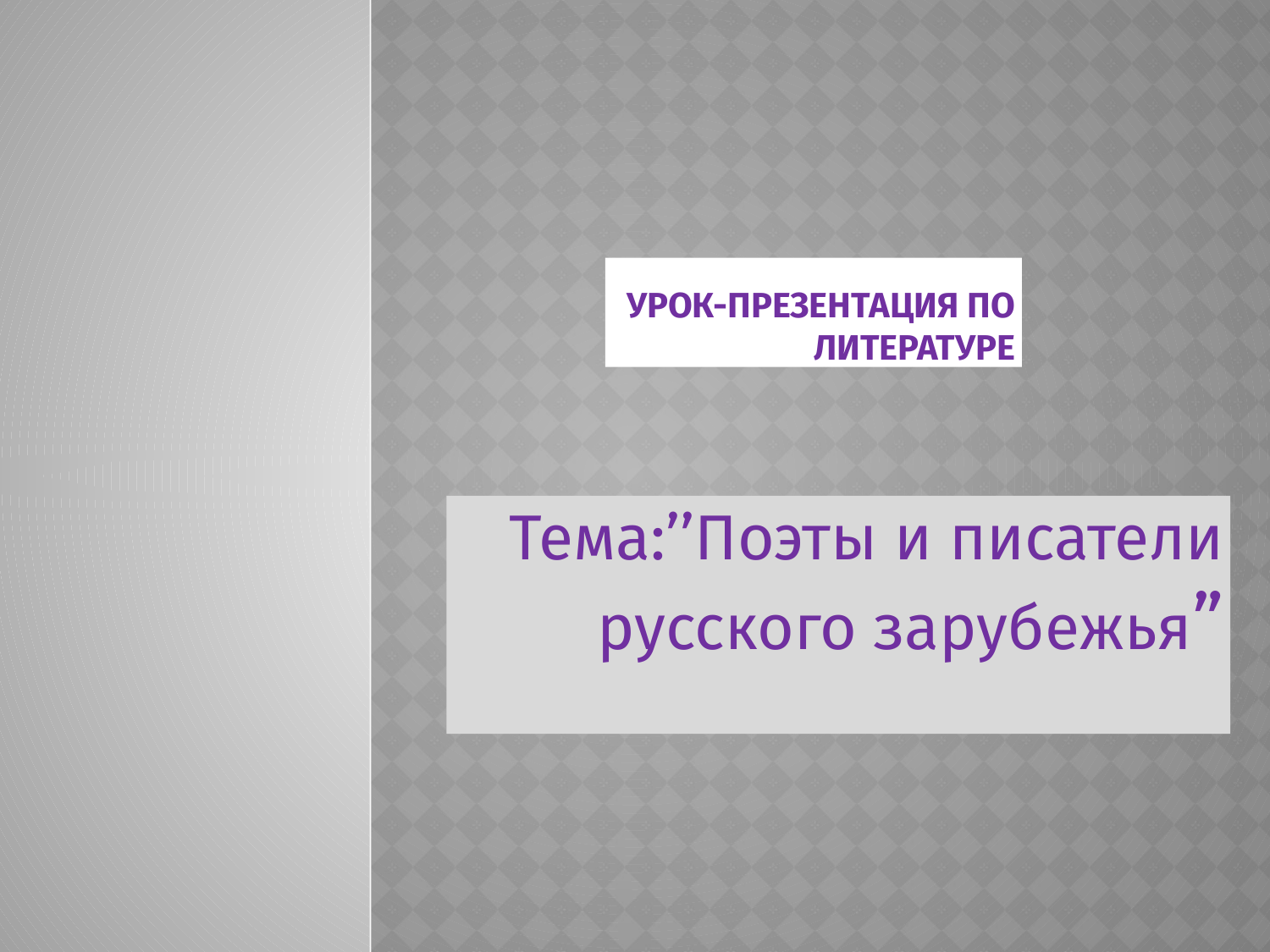

# Урок-презентация по литературе
Тема:’’Поэты и писатели русского зарубежья”